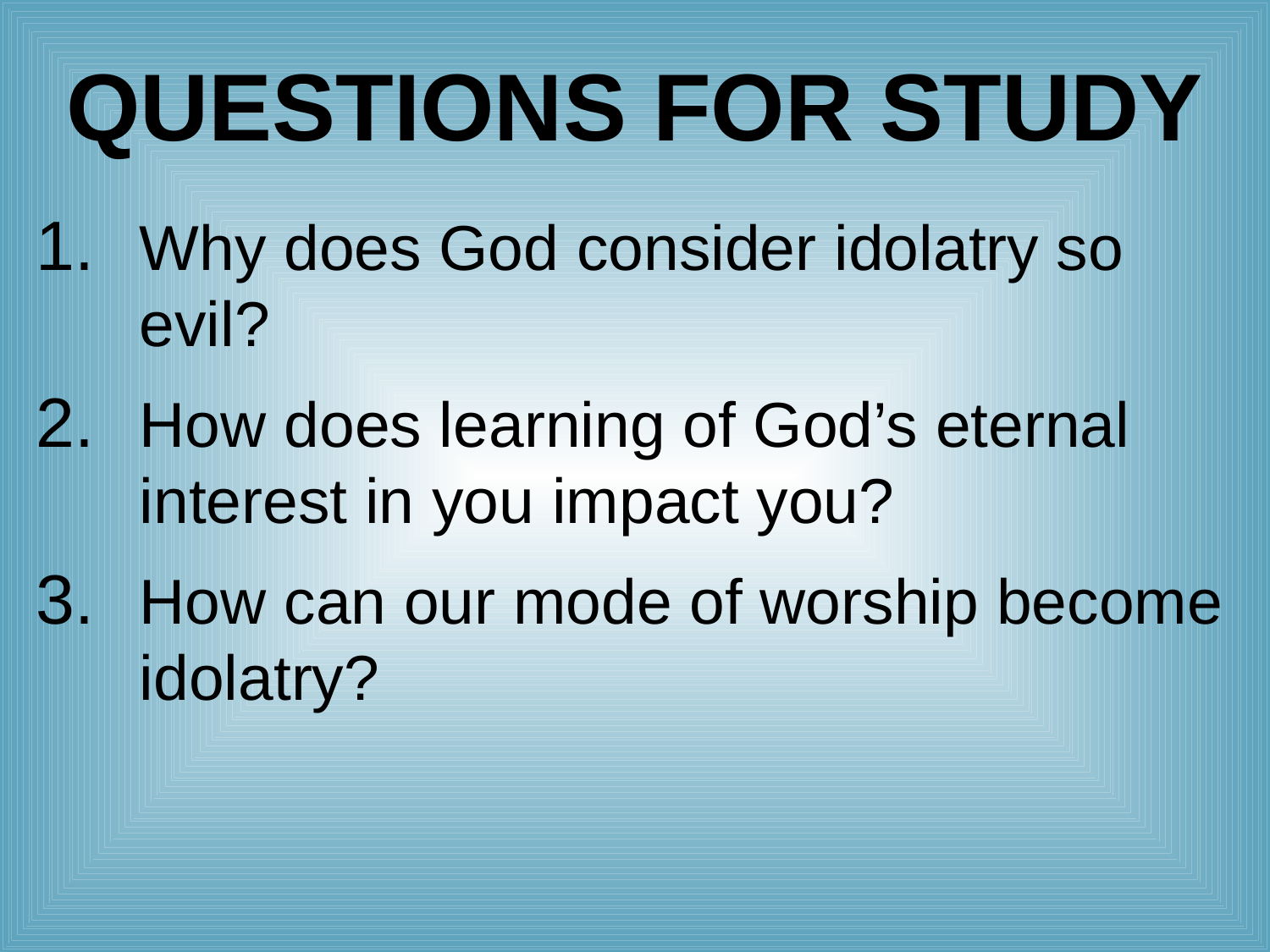

# Questions for Study
Why does God consider idolatry so evil?
How does learning of God’s eternal interest in you impact you?
How can our mode of worship become idolatry?